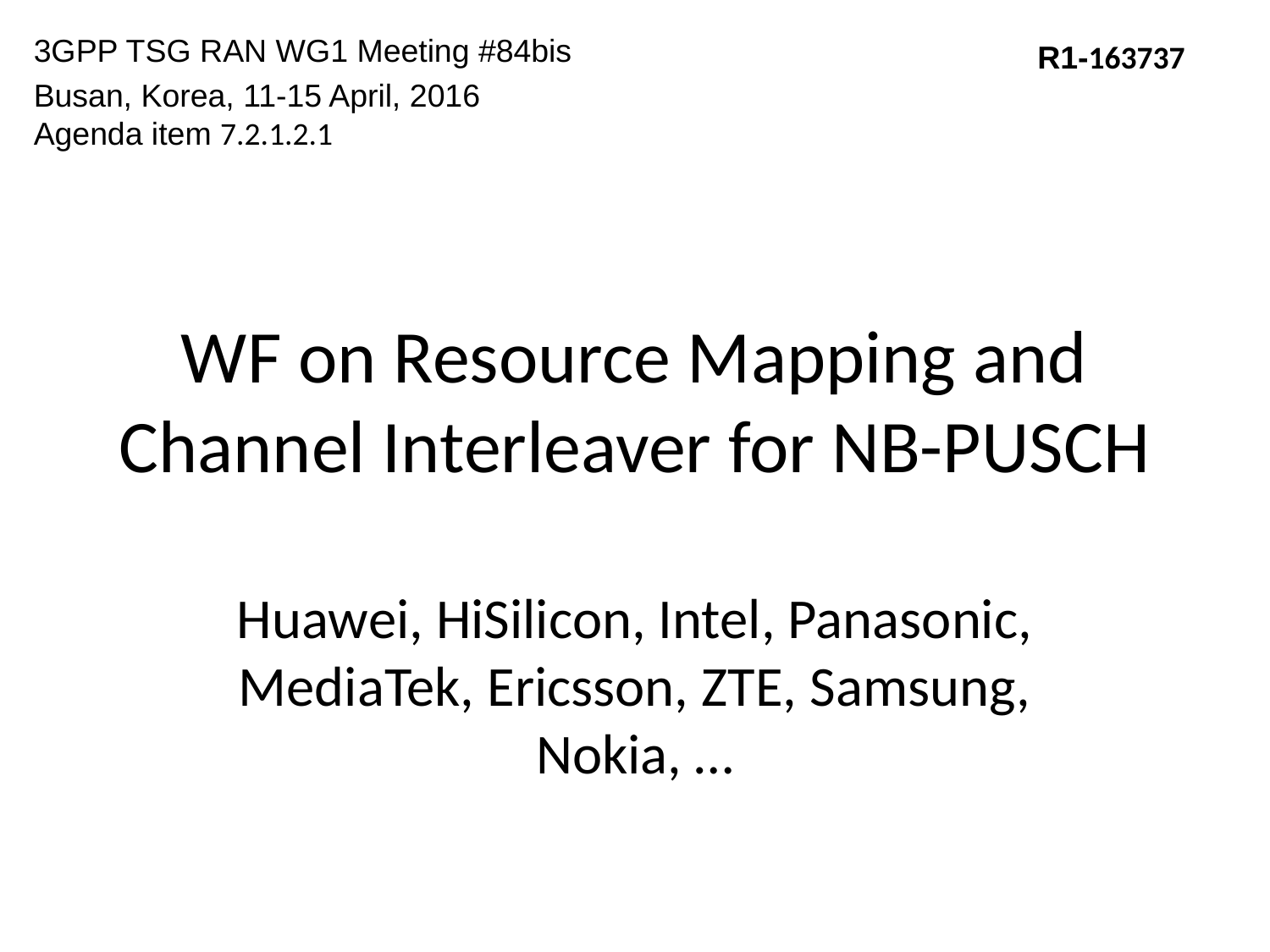

3GPP TSG RAN WG1 Meeting #84bis
Busan, Korea, 11-15 April, 2016
Agenda item 7.2.1.2.1
R1-163737
# WF on Resource Mapping and Channel Interleaver for NB-PUSCH
Huawei, HiSilicon, Intel, Panasonic, MediaTek, Ericsson, ZTE, Samsung, Nokia, …